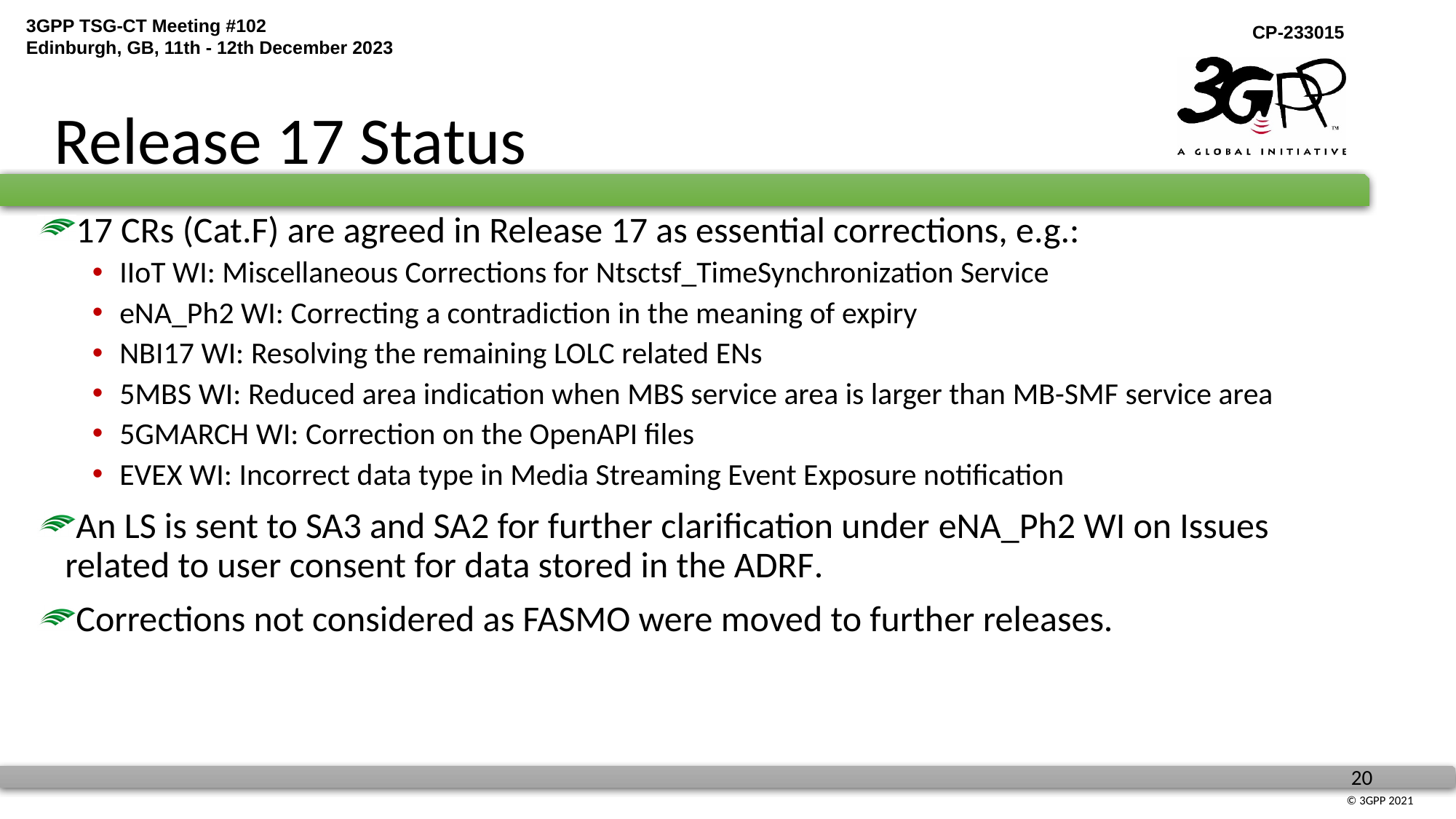

# Release 17 Status
17 CRs (Cat.F) are agreed in Release 17 as essential corrections, e.g.:
IIoT WI: Miscellaneous Corrections for Ntsctsf_TimeSynchronization Service
eNA_Ph2 WI: Correcting a contradiction in the meaning of expiry
NBI17 WI: Resolving the remaining LOLC related ENs
5MBS WI: Reduced area indication when MBS service area is larger than MB-SMF service area
5GMARCH WI: Correction on the OpenAPI files
EVEX WI: Incorrect data type in Media Streaming Event Exposure notification
An LS is sent to SA3 and SA2 for further clarification under eNA_Ph2 WI on Issues related to user consent for data stored in the ADRF.
Corrections not considered as FASMO were moved to further releases.